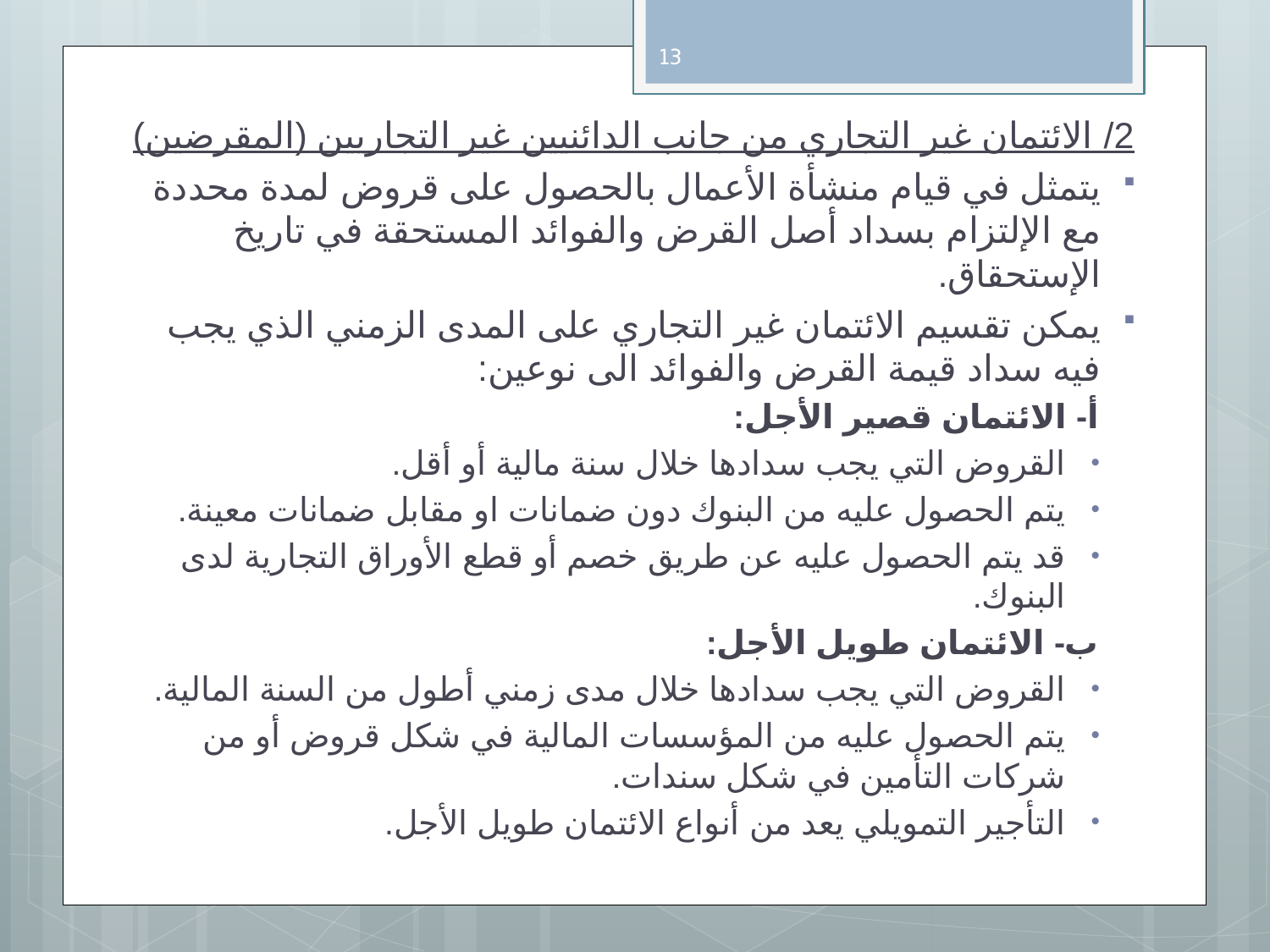

13
2/ الائتمان غير التجاري من جانب الدائنيين غير التجاريين (المقرضين)
يتمثل في قيام منشأة الأعمال بالحصول على قروض لمدة محددة مع الإلتزام بسداد أصل القرض والفوائد المستحقة في تاريخ الإستحقاق.
يمكن تقسيم الائتمان غير التجاري على المدى الزمني الذي يجب فيه سداد قيمة القرض والفوائد الى نوعين:
أ- الائتمان قصير الأجل:
القروض التي يجب سدادها خلال سنة مالية أو أقل.
يتم الحصول عليه من البنوك دون ضمانات او مقابل ضمانات معينة.
قد يتم الحصول عليه عن طريق خصم أو قطع الأوراق التجارية لدى البنوك.
ب- الائتمان طويل الأجل:
القروض التي يجب سدادها خلال مدى زمني أطول من السنة المالية.
يتم الحصول عليه من المؤسسات المالية في شكل قروض أو من شركات التأمين في شكل سندات.
التأجير التمويلي يعد من أنواع الائتمان طويل الأجل.